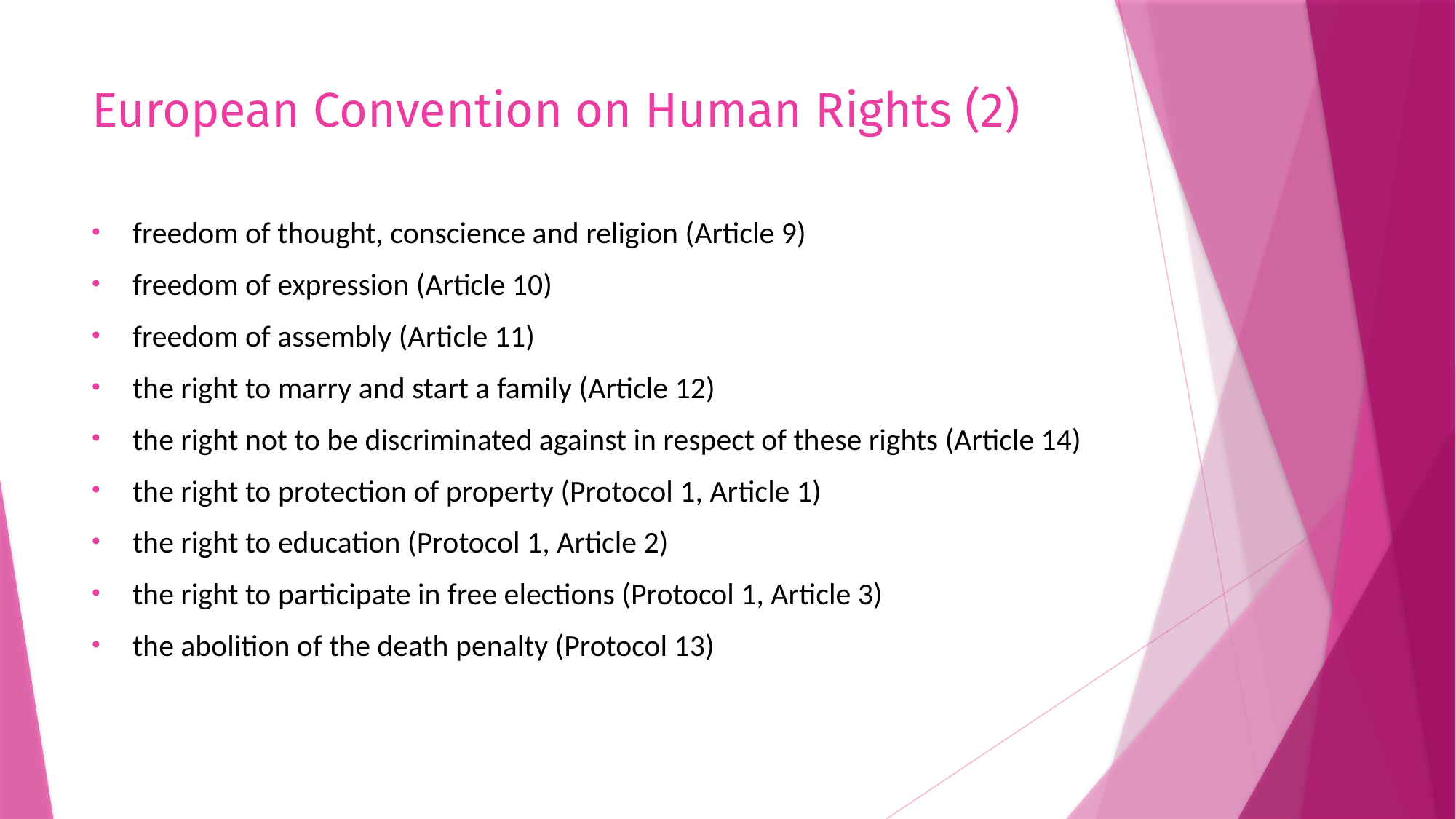

# European Convention on Human Rights (2)
freedom of thought, conscience and religion (Article 9)
freedom of expression (Article 10)
freedom of assembly (Article 11)
the right to marry and start a family (Article 12)
the right not to be discriminated against in respect of these rights (Article 14)
the right to protection of property (Protocol 1, Article 1)
the right to education (Protocol 1, Article 2)
the right to participate in free elections (Protocol 1, Article 3)
the abolition of the death penalty (Protocol 13)